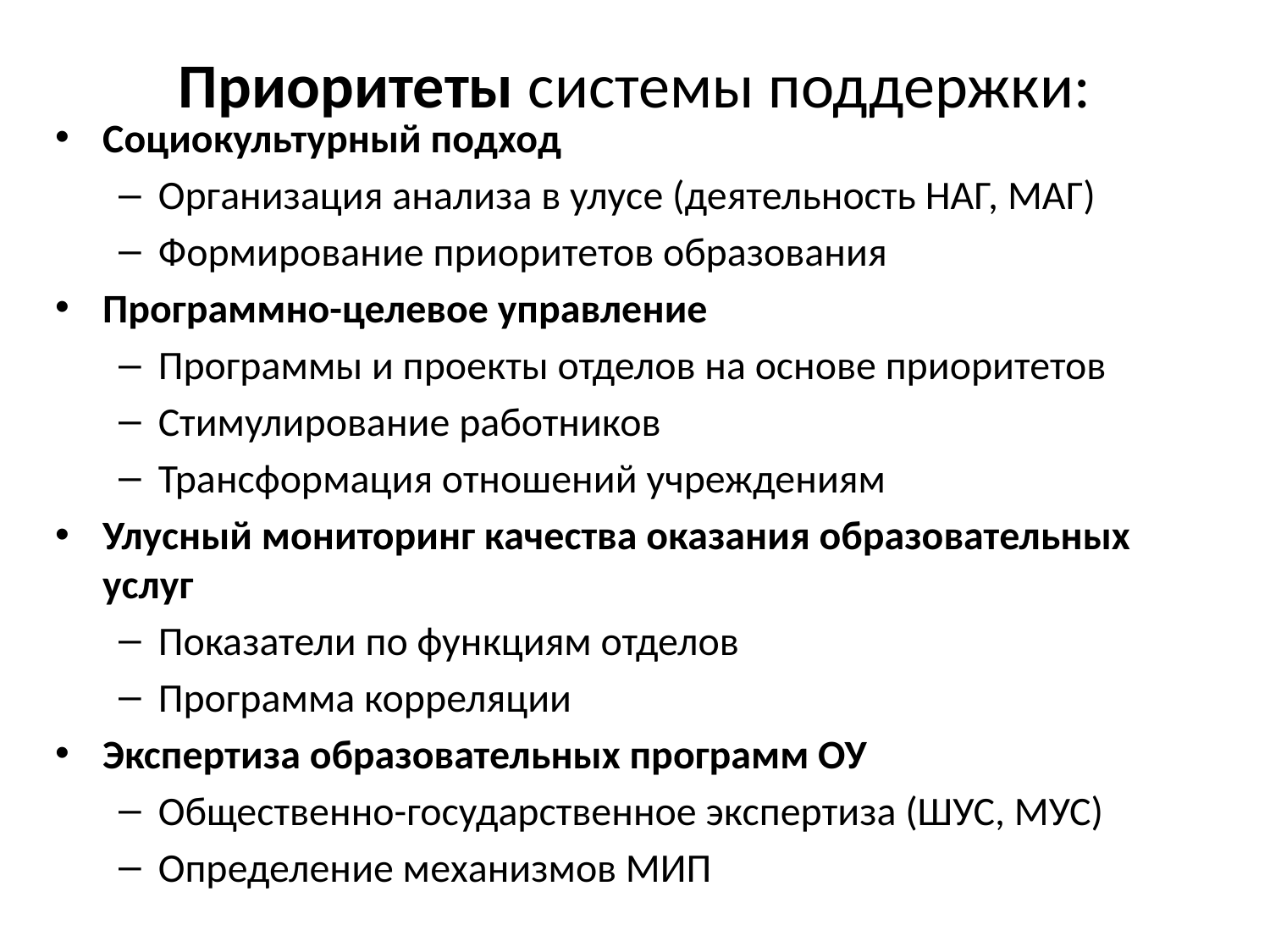

# Приоритеты системы поддержки:
Социокультурный подход
Организация анализа в улусе (деятельность НАГ, МАГ)
Формирование приоритетов образования
Программно-целевое управление
Программы и проекты отделов на основе приоритетов
Стимулирование работников
Трансформация отношений учреждениям
Улусный мониторинг качества оказания образовательных услуг
Показатели по функциям отделов
Программа корреляции
Экспертиза образовательных программ ОУ
Общественно-государственное экспертиза (ШУС, МУС)
Определение механизмов МИП